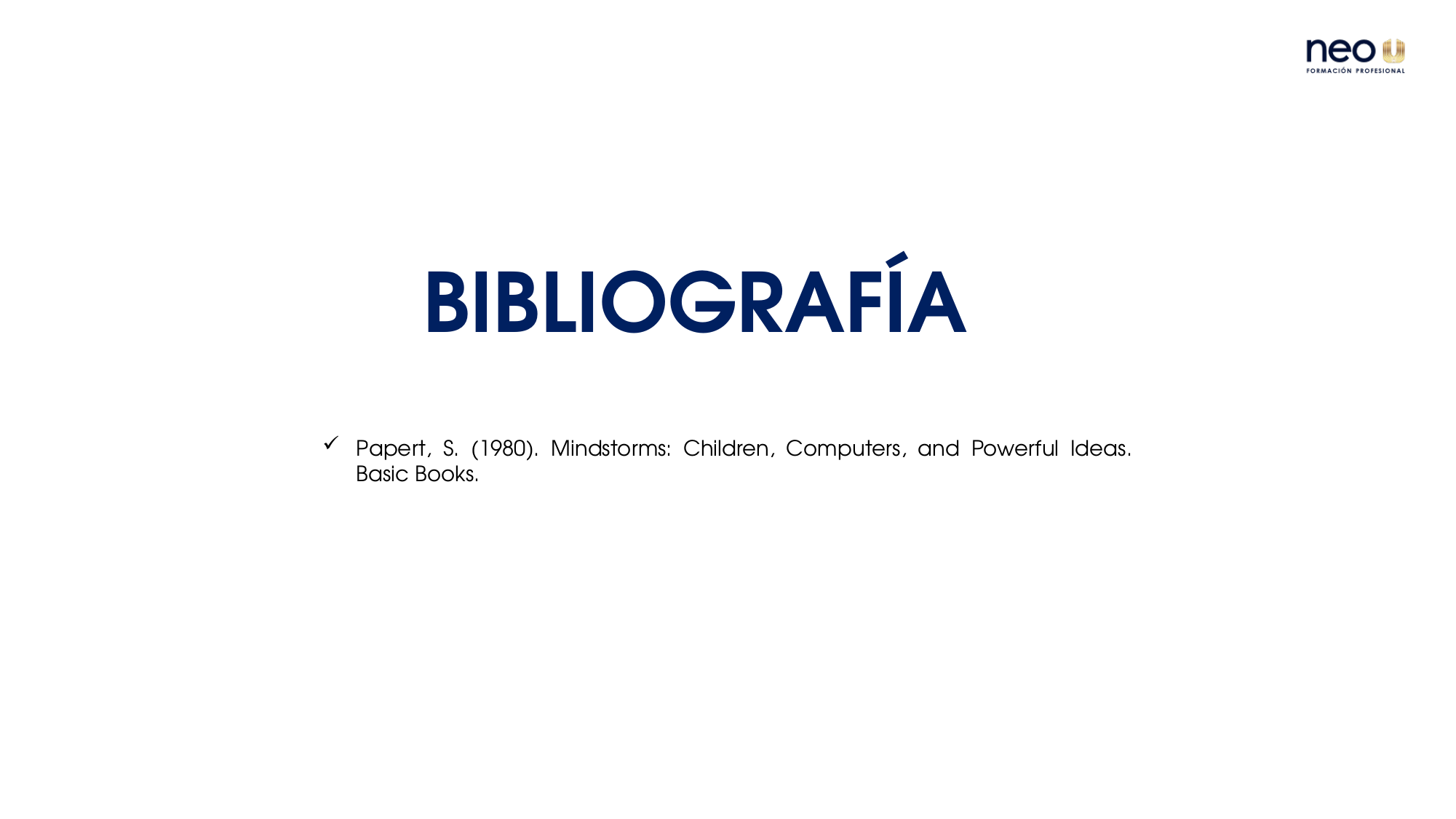

BIBLIOGRAFÍA
Papert, S. (1980). Mindstorms: Children, Computers, and Powerful Ideas. Basic Books.